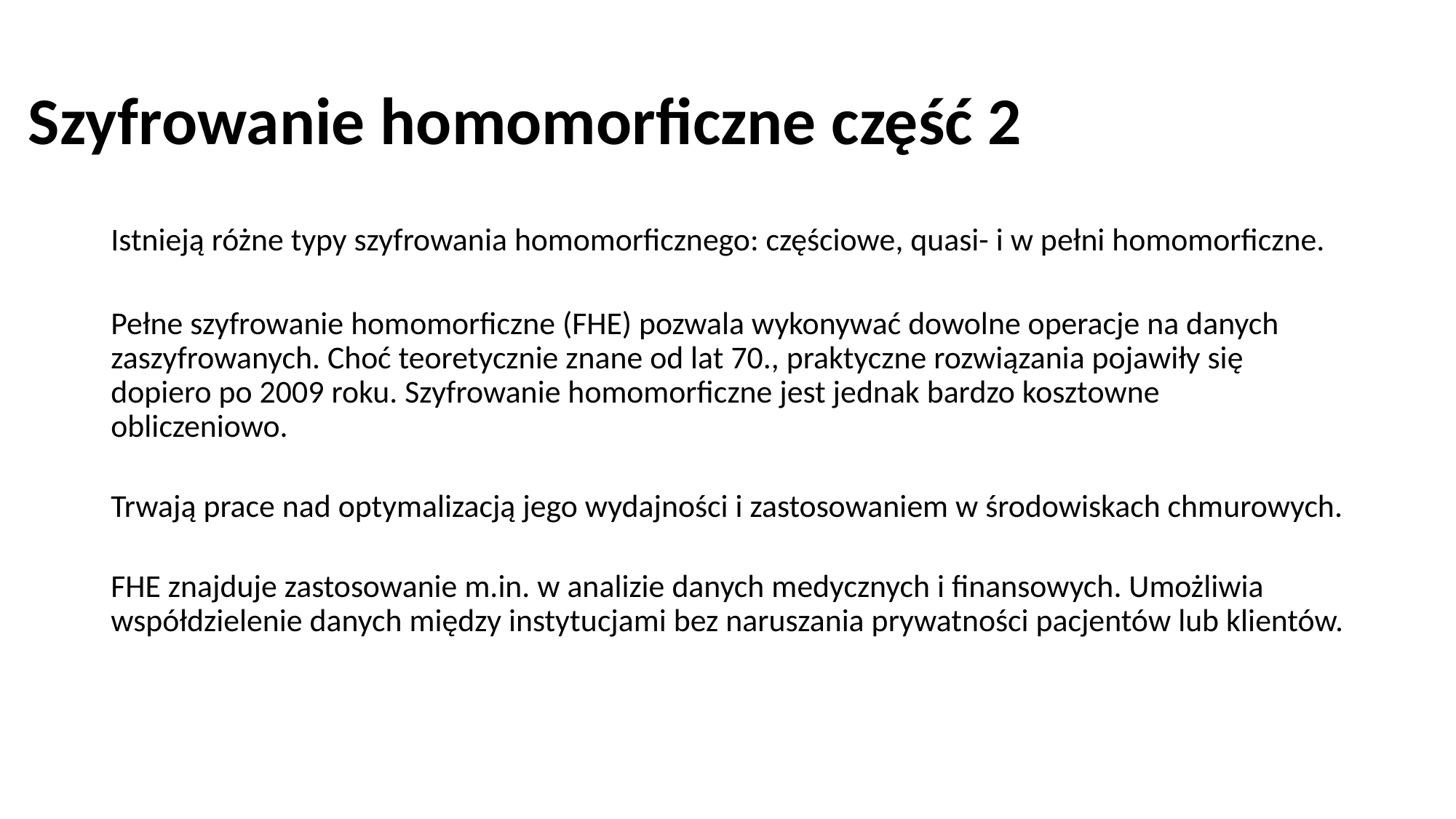

# Szyfrowanie homomorficzne część 2
Istnieją różne typy szyfrowania homomorficznego: częściowe, quasi- i w pełni homomorficzne.
Pełne szyfrowanie homomorficzne (FHE) pozwala wykonywać dowolne operacje na danych zaszyfrowanych. Choć teoretycznie znane od lat 70., praktyczne rozwiązania pojawiły się dopiero po 2009 roku. Szyfrowanie homomorficzne jest jednak bardzo kosztowne obliczeniowo.
Trwają prace nad optymalizacją jego wydajności i zastosowaniem w środowiskach chmurowych.
FHE znajduje zastosowanie m.in. w analizie danych medycznych i finansowych. Umożliwia współdzielenie danych między instytucjami bez naruszania prywatności pacjentów lub klientów.